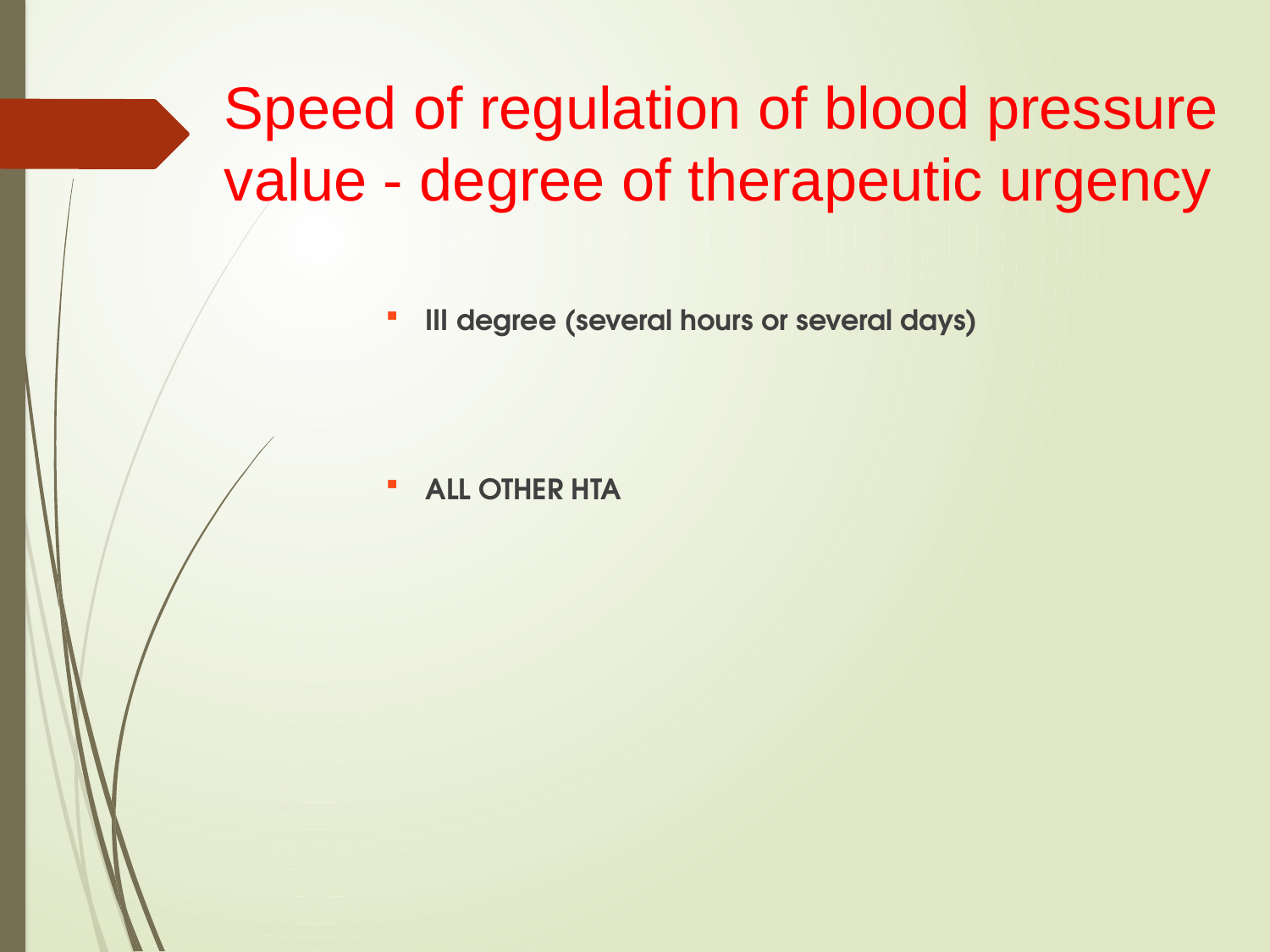

# Speed of regulation of blood pressure value - degree of therapeutic urgency​
III degree (several hours or several days)

ALL OTHER HTA